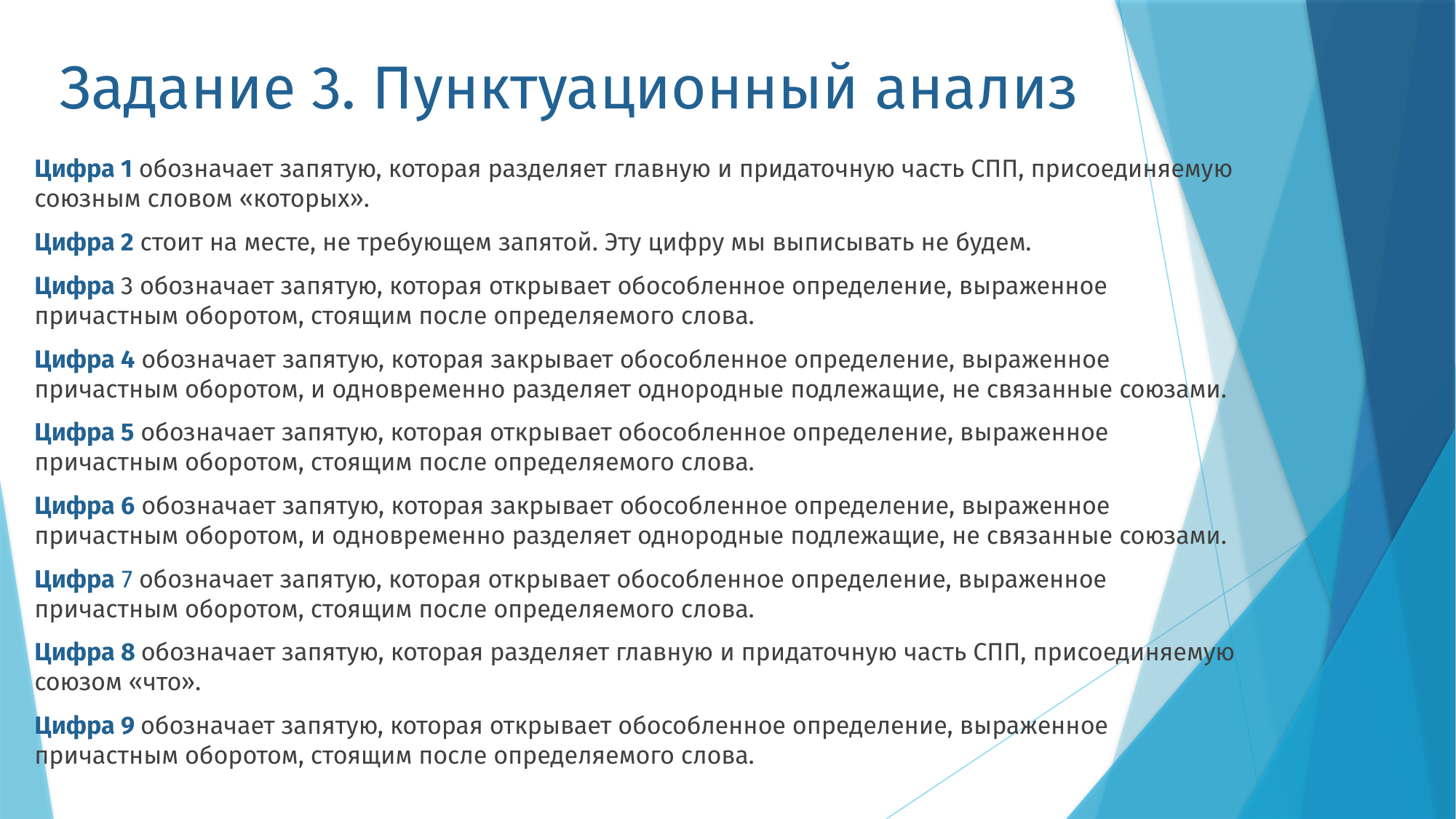

# Задание 3. Пунктуационный анализ
Цифра 1 обозначает запятую, которая разделяет главную и придаточную часть СПП, присоединяемую союзным словом «которых».
Цифра 2 стоит на месте, не требующем запятой. Эту цифру мы выписывать не будем.
Цифра 3 обозначает запятую, которая открывает обособленное определение, выраженное причастным оборотом, стоящим после определяемого слова.
Цифра 4 обозначает запятую, которая закрывает обособленное определение, выраженное причастным оборотом, и одновременно разделяет однородные подлежащие, не связанные союзами.
Цифра 5 обозначает запятую, которая открывает обособленное определение, выраженное причастным оборотом, стоящим после определяемого слова.
Цифра 6 обозначает запятую, которая закрывает обособленное определение, выраженное причастным оборотом, и одновременно разделяет однородные подлежащие, не связанные союзами.
Цифра 7 обозначает запятую, которая открывает обособленное определение, выраженное причастным оборотом, стоящим после определяемого слова.
Цифра 8 обозначает запятую, которая разделяет главную и придаточную часть СПП, присоединяемую союзом «что».
Цифра 9 обозначает запятую, которая открывает обособленное определение, выраженное причастным оборотом, стоящим после определяемого слова.